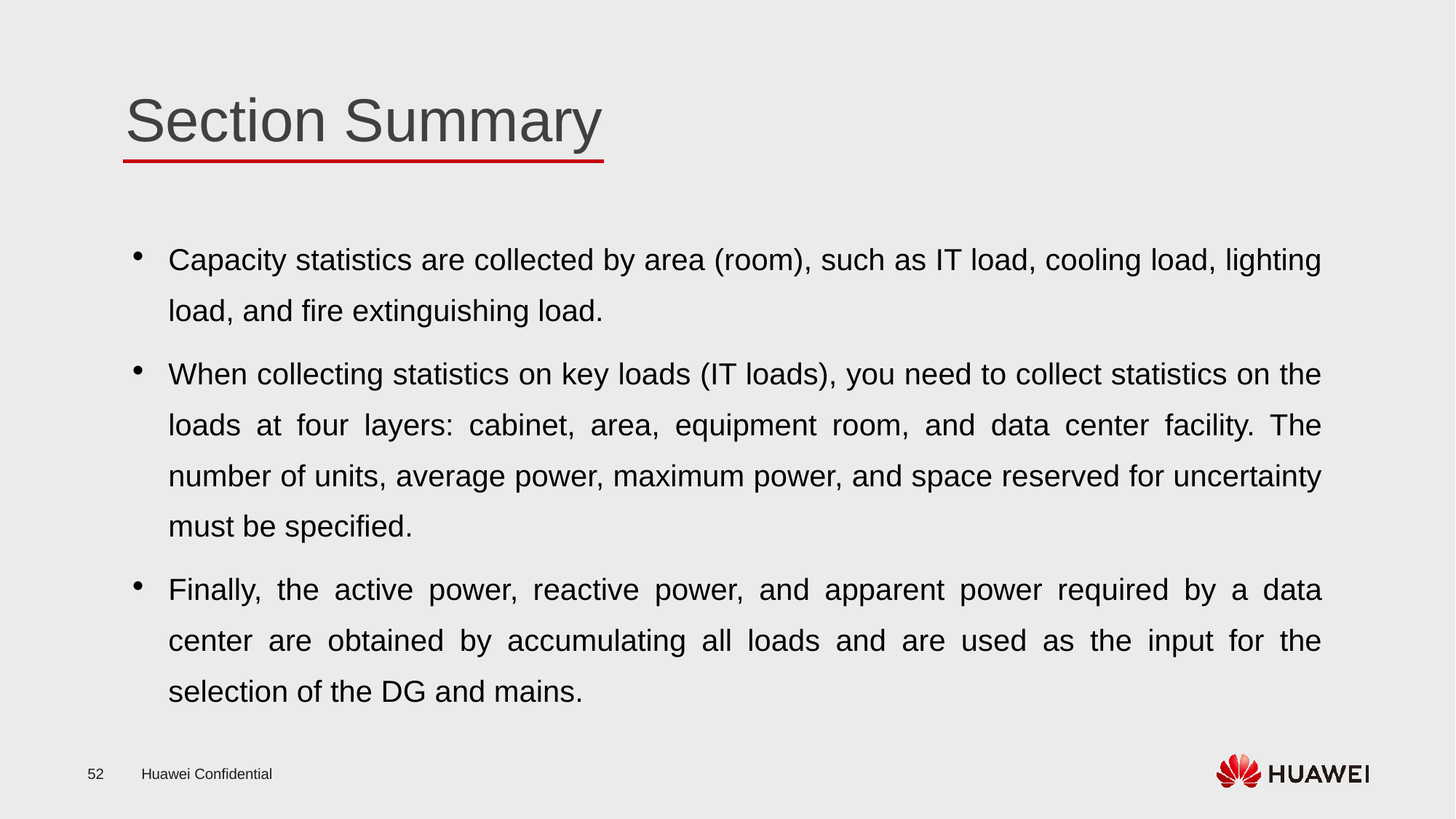

Capacity statistics are collected by area (room), such as IT load, cooling load, lighting load, and fire extinguishing load.
When collecting statistics on key loads (IT loads), you need to collect statistics on the loads at four layers: cabinet, area, equipment room, and data center facility. The number of units, average power, maximum power, and space reserved for uncertainty must be specified.
Finally, the active power, reactive power, and apparent power required by a data center are obtained by accumulating all loads and are used as the input for the selection of the DG and mains.